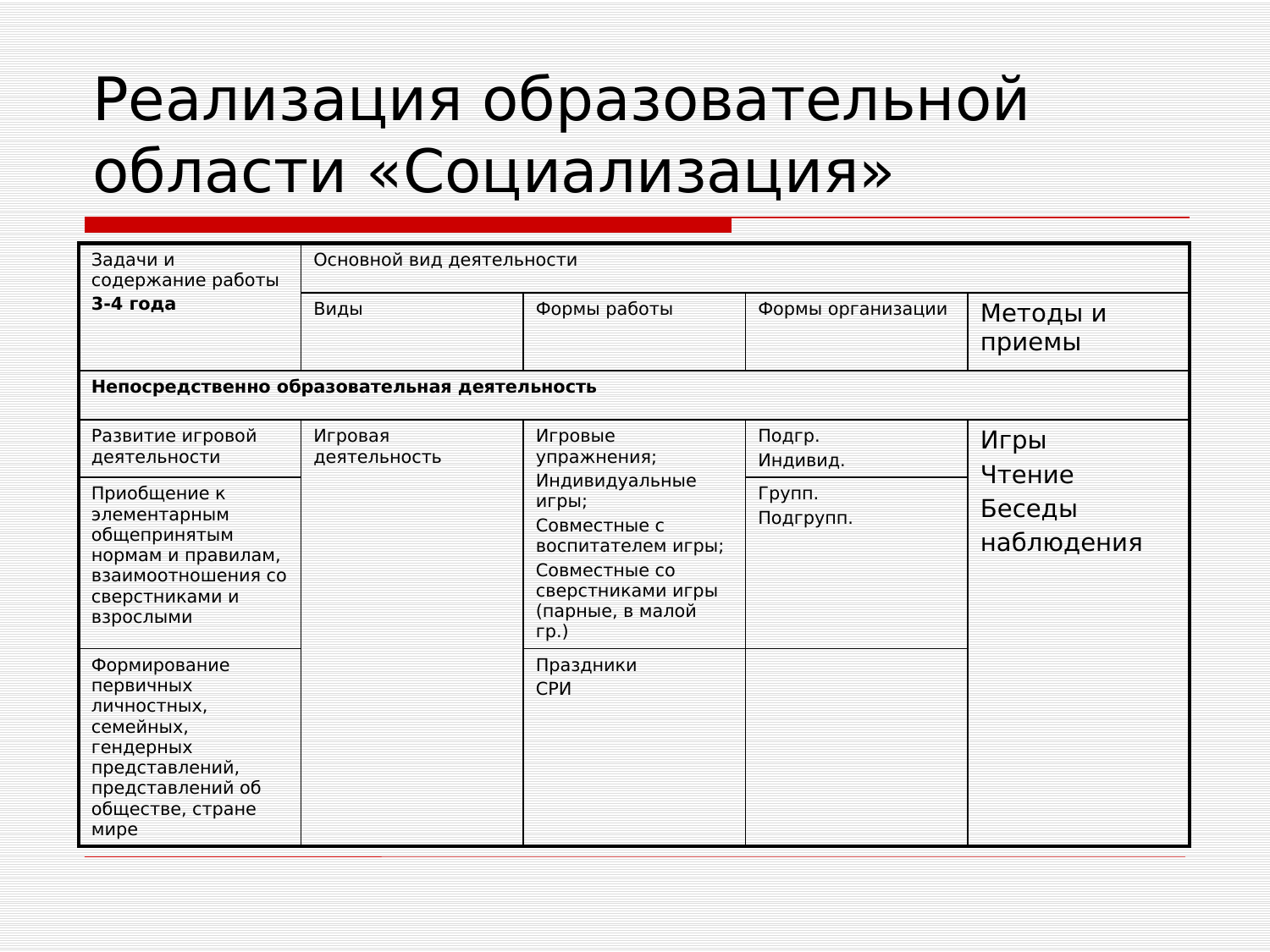

# Реализация образовательной области «Социализация»
| Задачи и содержание работы 3-4 года | Основной вид деятельности |  |  |  |
| --- | --- | --- | --- | --- |
|  | Виды | Формы работы | Формы организации | Методы и приемы |
| Непосредственно образовательная деятельность |  |  |  |  |
| Развитие игровой деятельности | Игровая деятельность | Игровые упражнения; Индивидуальные игры; Совместные с воспитателем игры; Совместные со сверстниками игры (парные, в малой гр.) | Подгр. Индивид. | Игры Чтение Беседы наблюдения |
| Приобщение к элементарным общепринятым нормам и правилам, взаимоотношения со сверстниками и взрослыми |  |  | Групп. Подгрупп. |  |
| Формирование первичных личностных, семейных, гендерных представлений, представлений об обществе, стране мире |  | Праздники СРИ |  |  |